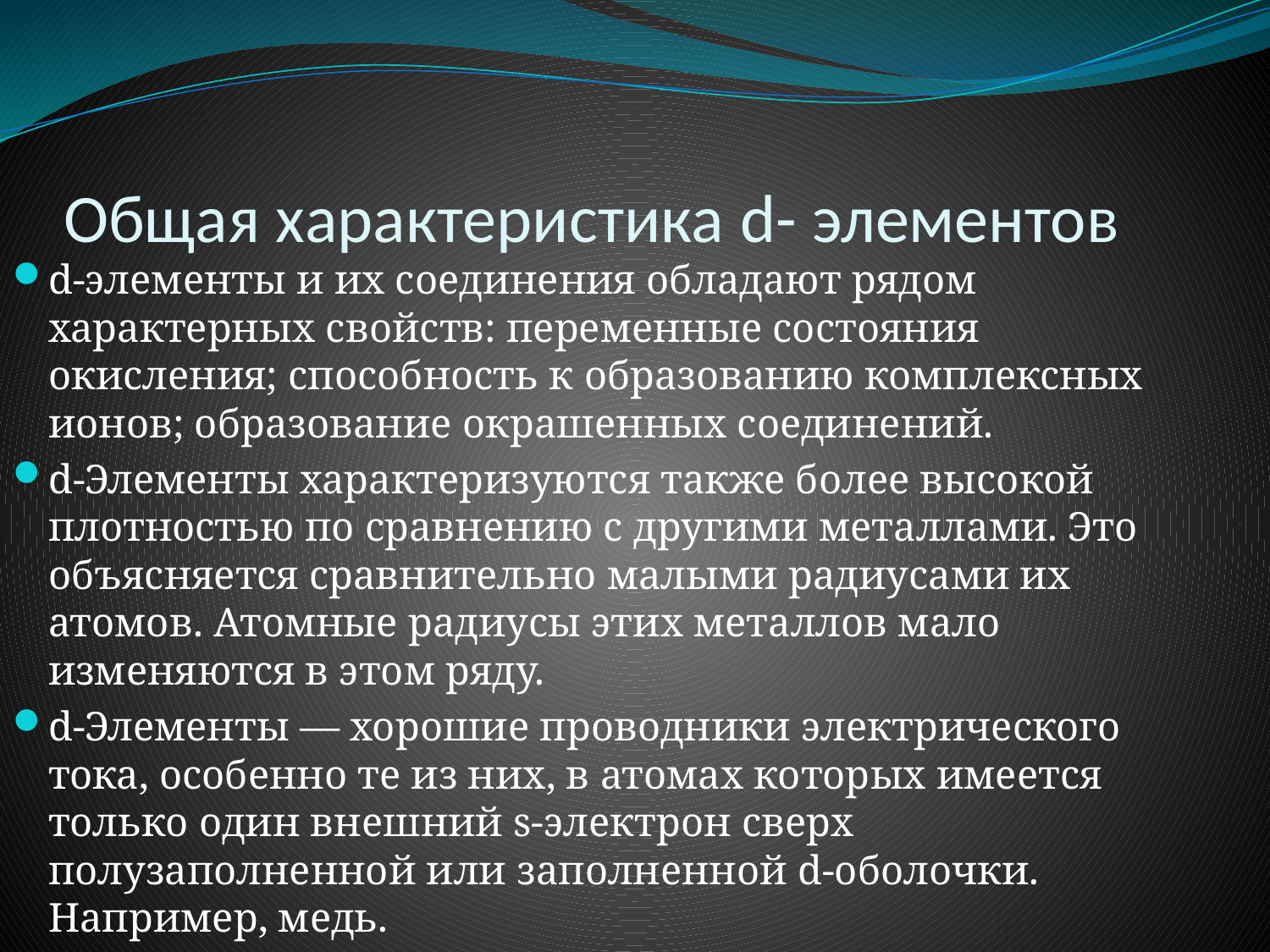

# Общая характеристика d- элементов
d-элементы и их соединения обладают рядом характерных свойств: переменные состояния окисления; способность к образованию комплексных ионов; образование окрашенных соединений.
d-Элементы характеризуются также более высокой плотностью по сравнению с другими металлами. Это объясняется сравнительно малыми радиусами их атомов. Атомные радиусы этих металлов мало изменяются в этом ряду.
d-Элементы — хорошие проводники электрического тока, особенно те из них, в атомах которых имеется только один внешний s-электрон сверх полузаполненной или заполненной d-оболочки. Например, медь.